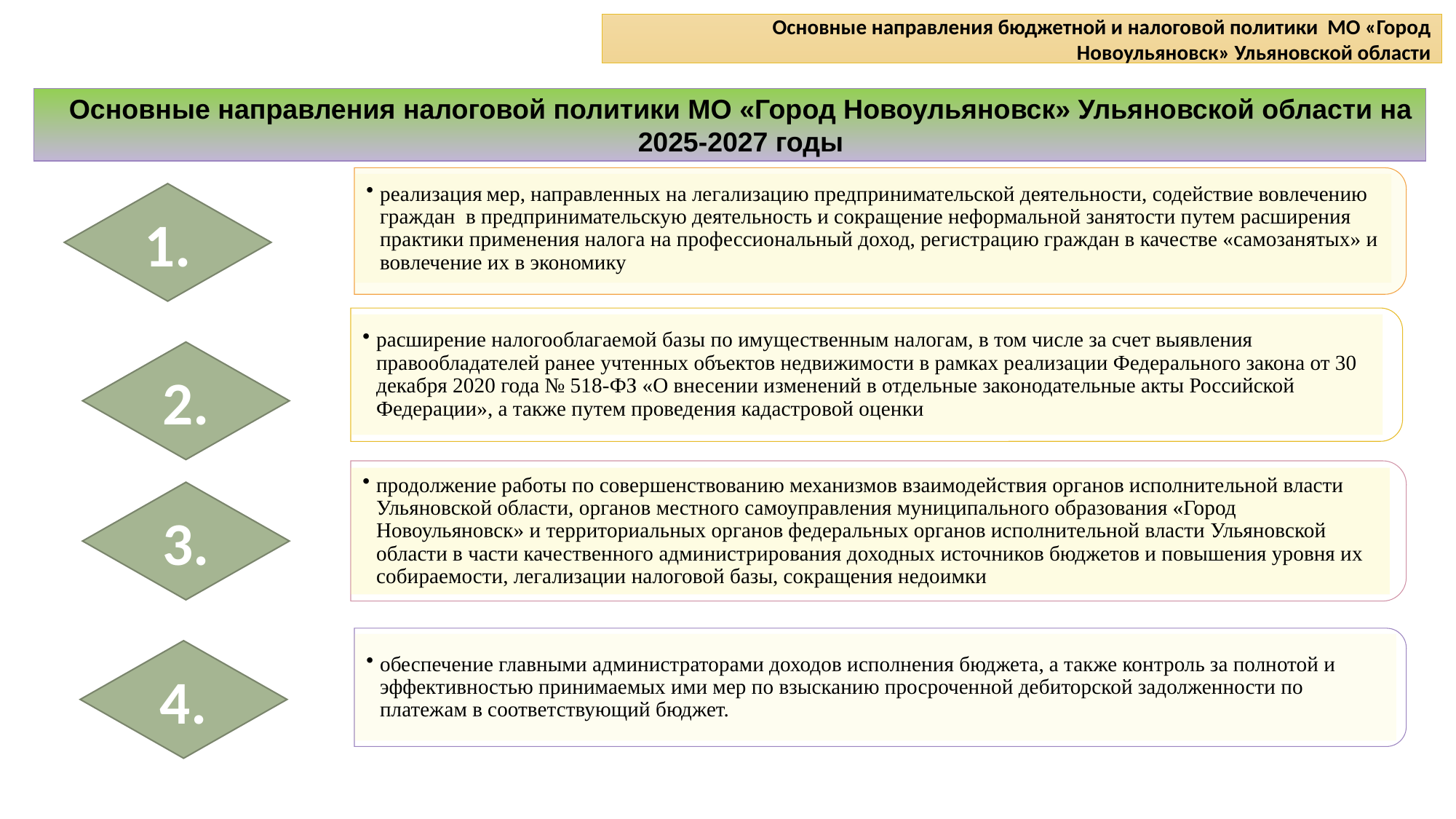

Основные направления бюджетной и налоговой политики  МО «Город Новоульяновск» Ульяновской области
Основные направления налоговой политики МО «Город Новоульяновск» Ульяновской области на 2025-2027 годы

реализация мер, направленных на легализацию предпринимательской деятельности, содействие вовлечению граждан  в предпринимательскую деятельность и сокращение неформальной занятости путем расширения практики применения налога на профессиональный доход, регистрацию граждан в качестве «самозанятых» и вовлечение их в экономику
1.

расширение налогооблагаемой базы по имущественным налогам, в том числе за счет выявления правообладателей ранее учтенных объектов недвижимости в рамках реализации Федерального закона от 30 декабря 2020 года № 518-ФЗ «О внесении изменений в отдельные законодательные акты Российской Федерации», а также путем проведения кадастровой оценки
2.

продолжение работы по совершенствованию механизмов взаимодействия органов исполнительной власти Ульяновской области, органов местного самоуправления муниципального образования «Город Новоульяновск» и территориальных органов федеральных органов исполнительной власти Ульяновской области в части качественного администрирования доходных источников бюджетов и повышения уровня их собираемости, легализации налоговой базы, сокращения недоимки
3.

обеспечение главными администраторами доходов исполнения бюджета, а также контроль за полнотой и эффективностью принимаемых ими мер по взысканию просроченной дебиторской задолженности по платежам в соответствующий бюджет.
4.